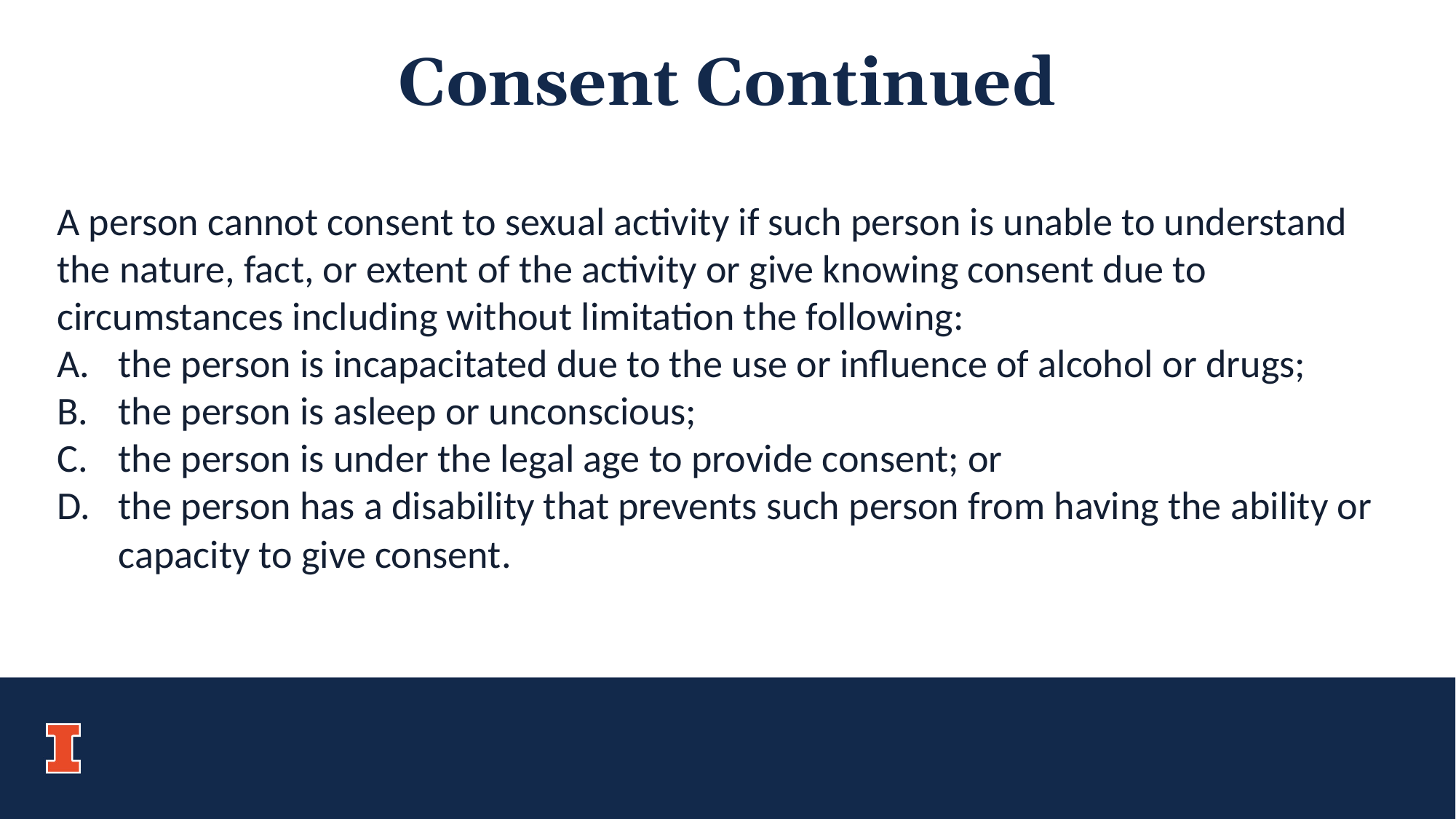

Consent Continued
A person cannot consent to sexual activity if such person is unable to understand the nature, fact, or extent of the activity or give knowing consent due to circumstances including without limitation the following:
the person is incapacitated due to the use or influence of alcohol or drugs;
the person is asleep or unconscious;
the person is under the legal age to provide consent; or
the person has a disability that prevents such person from having the ability or capacity to give consent.